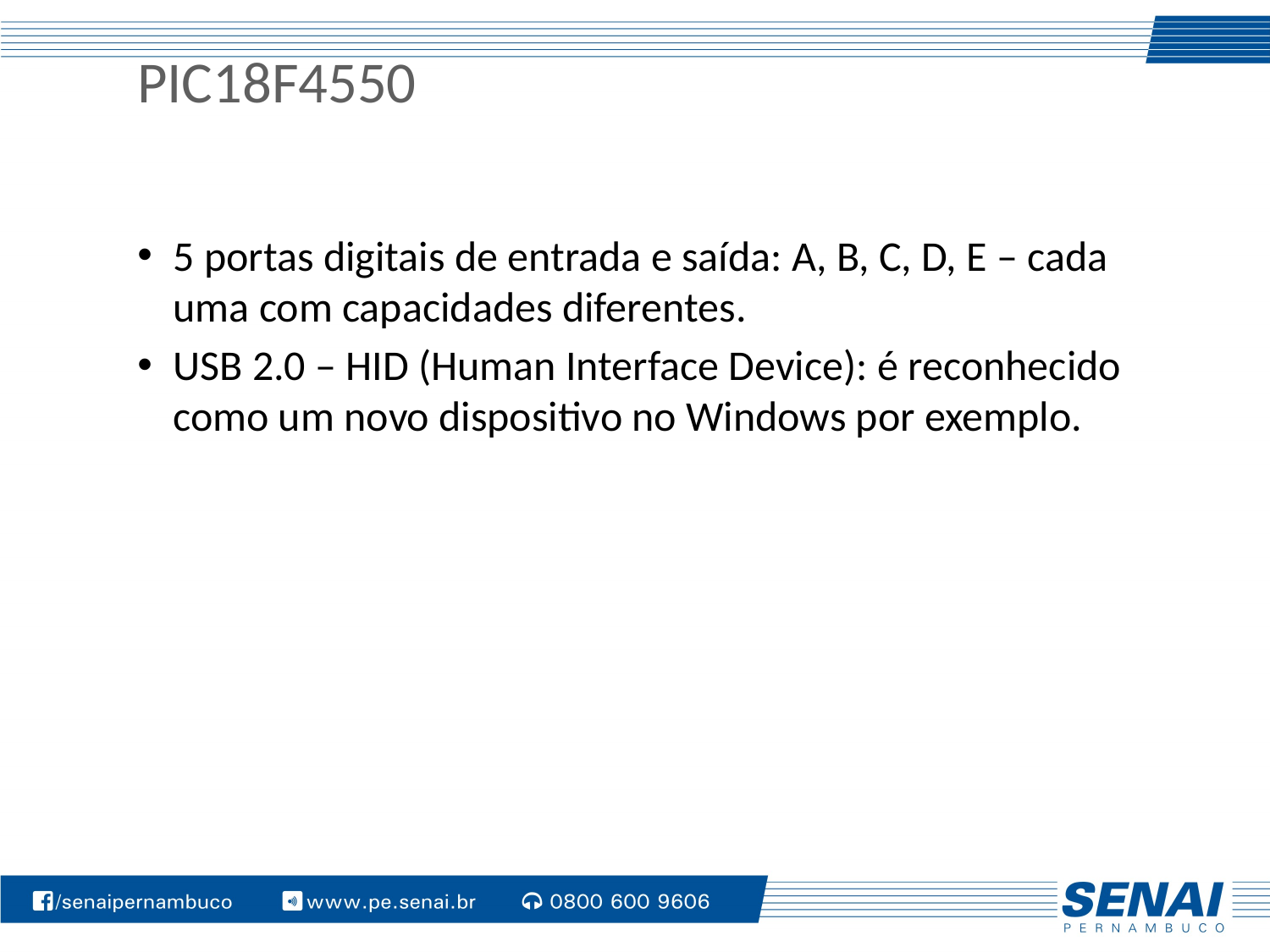

# PIC18F4550
5 portas digitais de entrada e saída: A, B, C, D, E – cada uma com capacidades diferentes.
USB 2.0 – HID (Human Interface Device): é reconhecido como um novo dispositivo no Windows por exemplo.